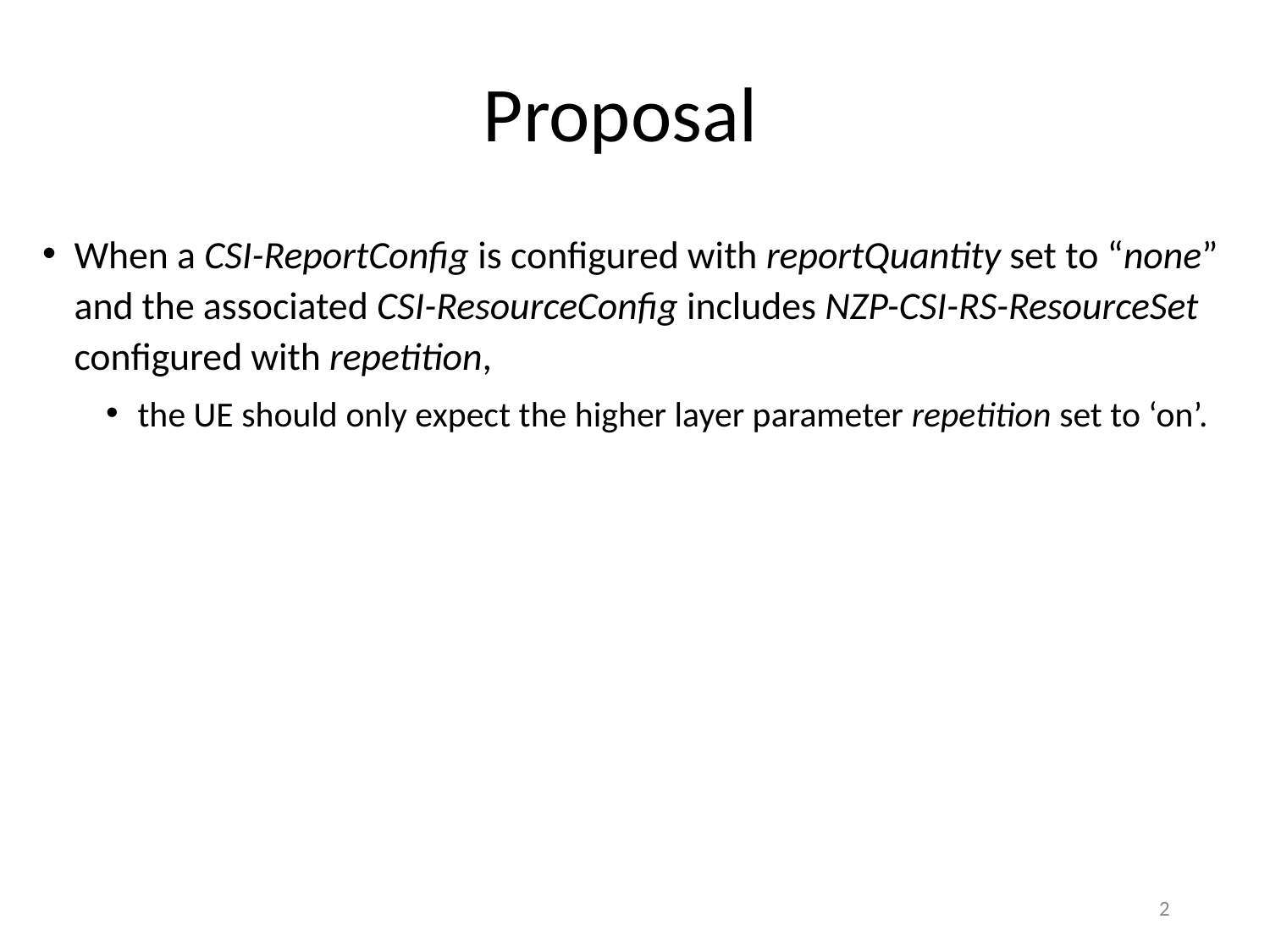

# Proposal
When a CSI-ReportConfig is configured with reportQuantity set to “none” and the associated CSI-ResourceConfig includes NZP-CSI-RS-ResourceSet configured with repetition,
the UE should only expect the higher layer parameter repetition set to ‘on’.

2